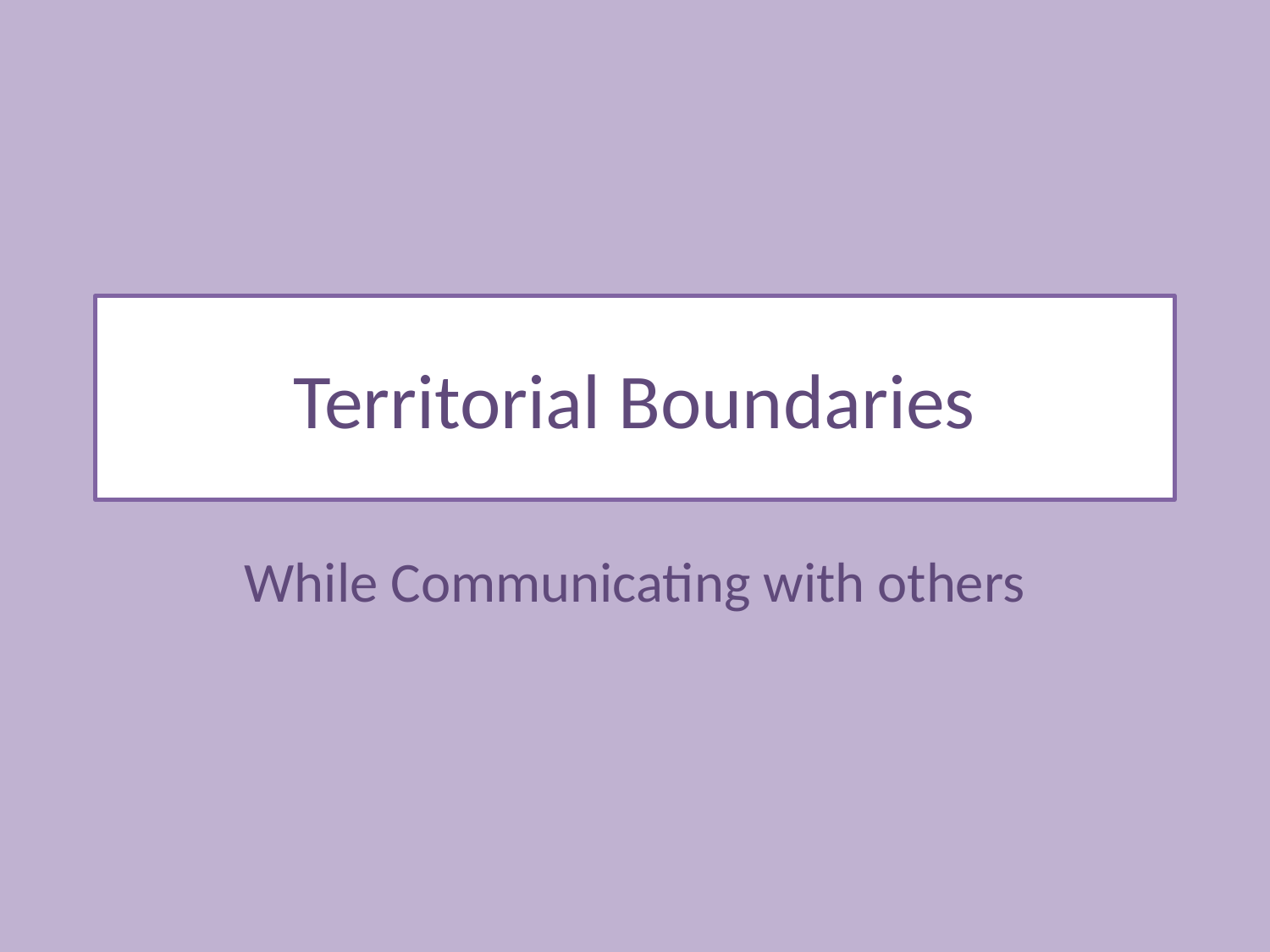

# Territorial Boundaries
While Communicating with others